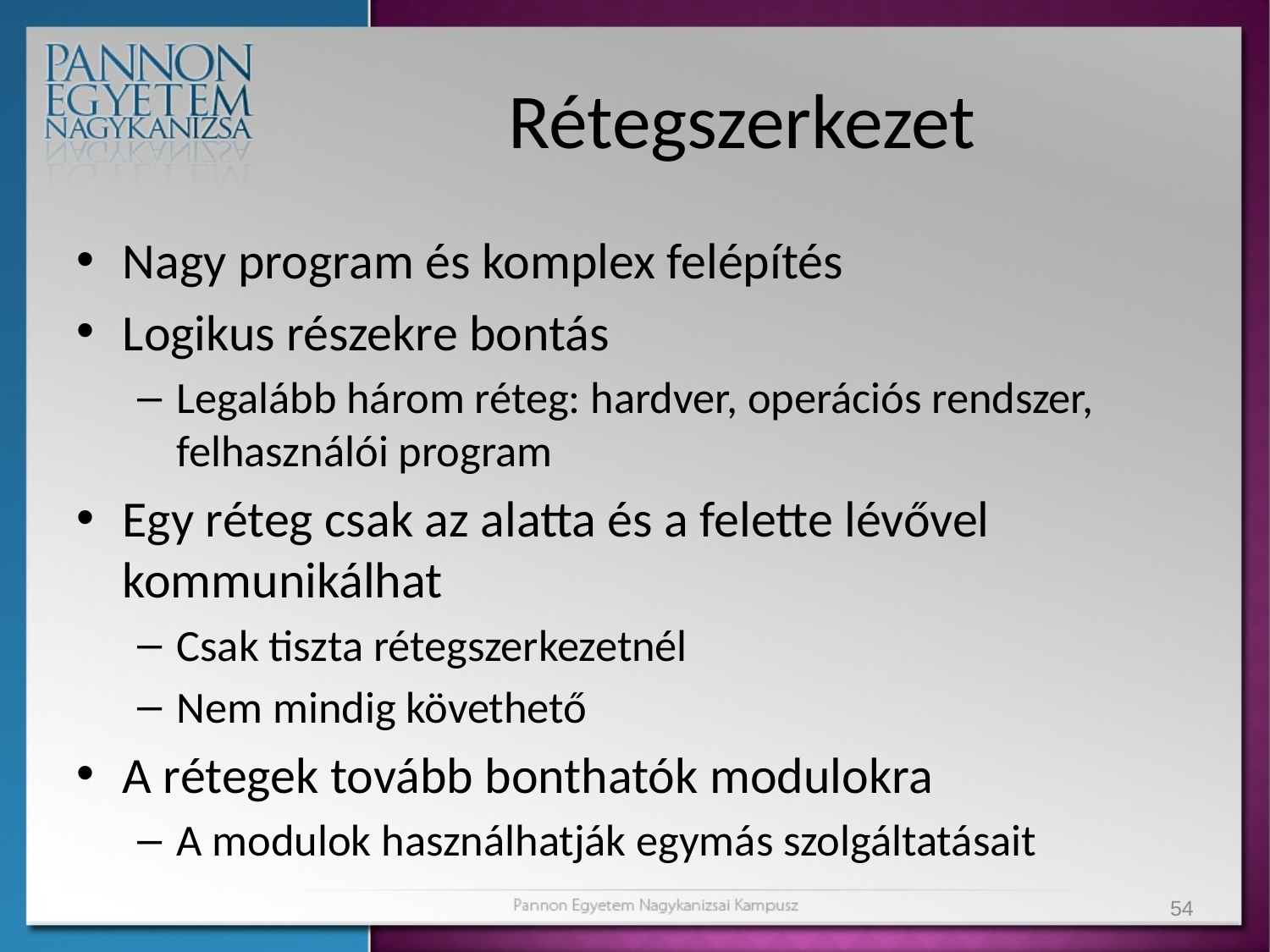

# Rétegszerkezet
Nagy program és komplex felépítés
Logikus részekre bontás
Legalább három réteg: hardver, operációs rendszer, felhasználói program
Egy réteg csak az alatta és a felette lévővel kommunikálhat
Csak tiszta rétegszerkezetnél
Nem mindig követhető
A rétegek tovább bonthatók modulokra
A modulok használhatják egymás szolgáltatásait
54